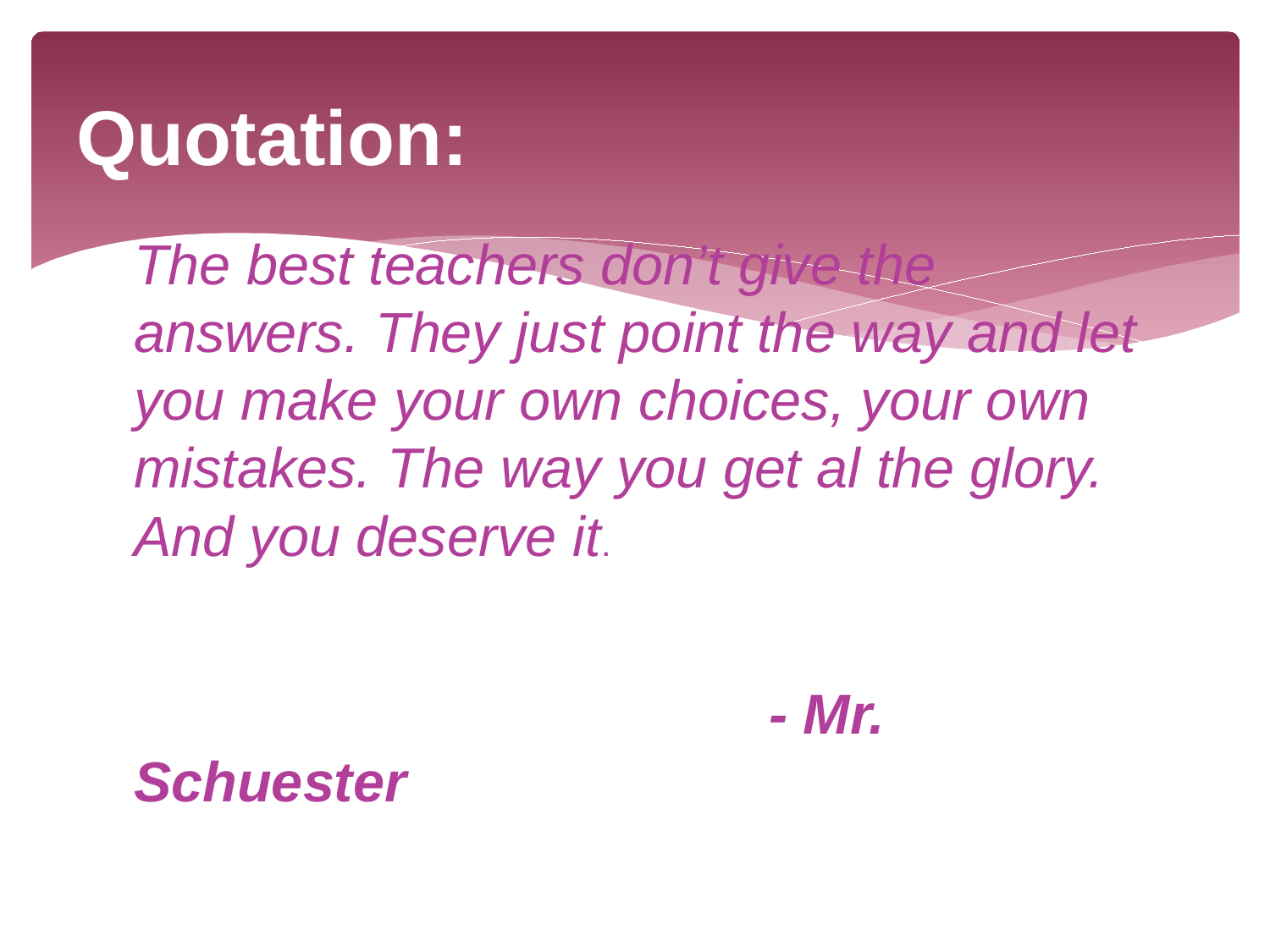

# Quotation:
The best teachers don’t give the answers. They just point the way and let you make your own choices, your own mistakes. The way you get al the glory. And you deserve it.

					- Mr. Schuester